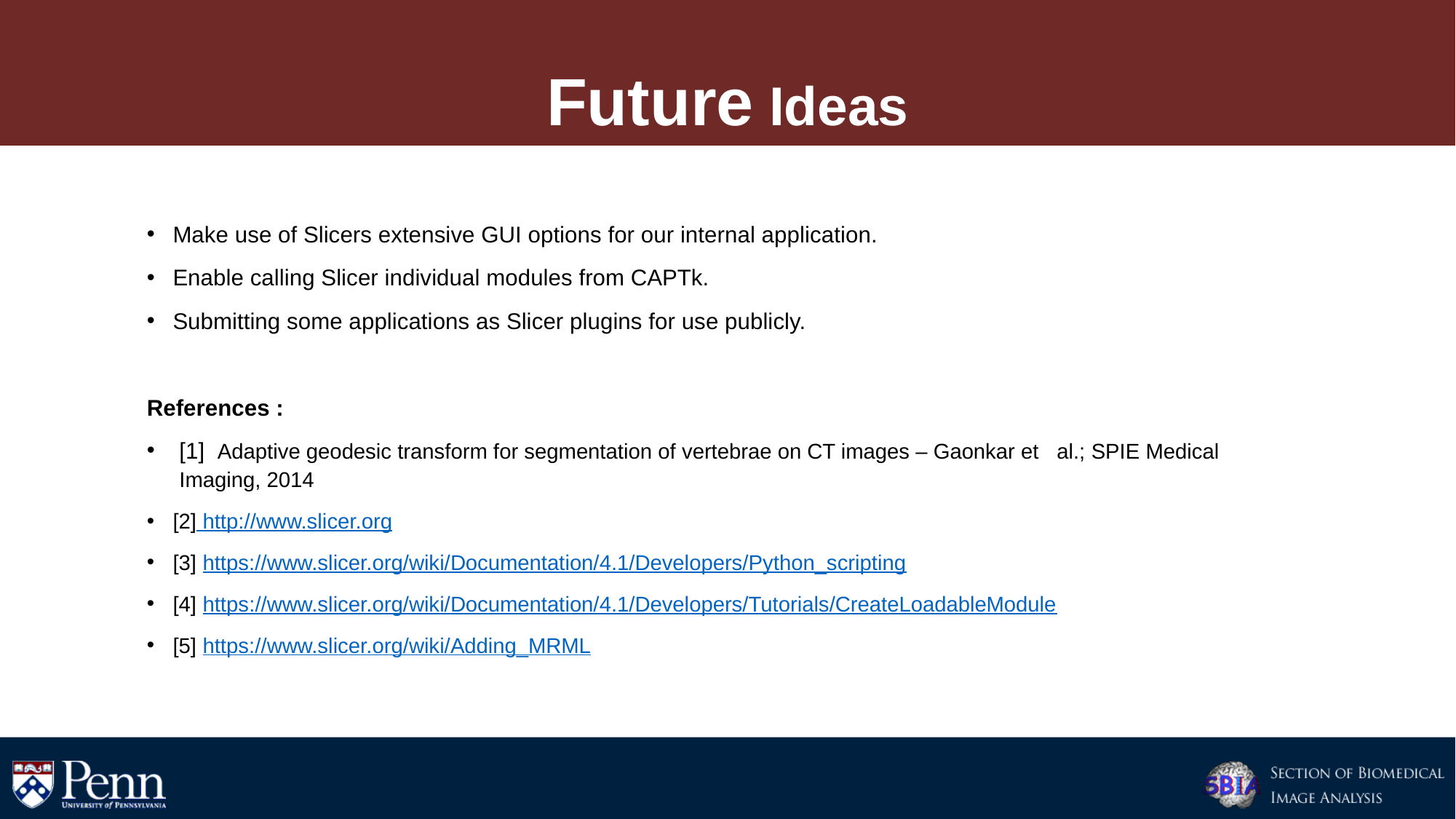

# Future Ideas
Make use of Slicers extensive GUI options for our internal application.
Enable calling Slicer individual modules from CAPTk.
Submitting some applications as Slicer plugins for use publicly.

References :
[1]  Adaptive geodesic transform for segmentation of vertebrae on CT images – Gaonkar et   al.; SPIE Medical Imaging, 2014
[2] http://www.slicer.org
[3] https://www.slicer.org/wiki/Documentation/4.1/Developers/Python_scripting
[4] https://www.slicer.org/wiki/Documentation/4.1/Developers/Tutorials/CreateLoadableModule
[5] https://www.slicer.org/wiki/Adding_MRML